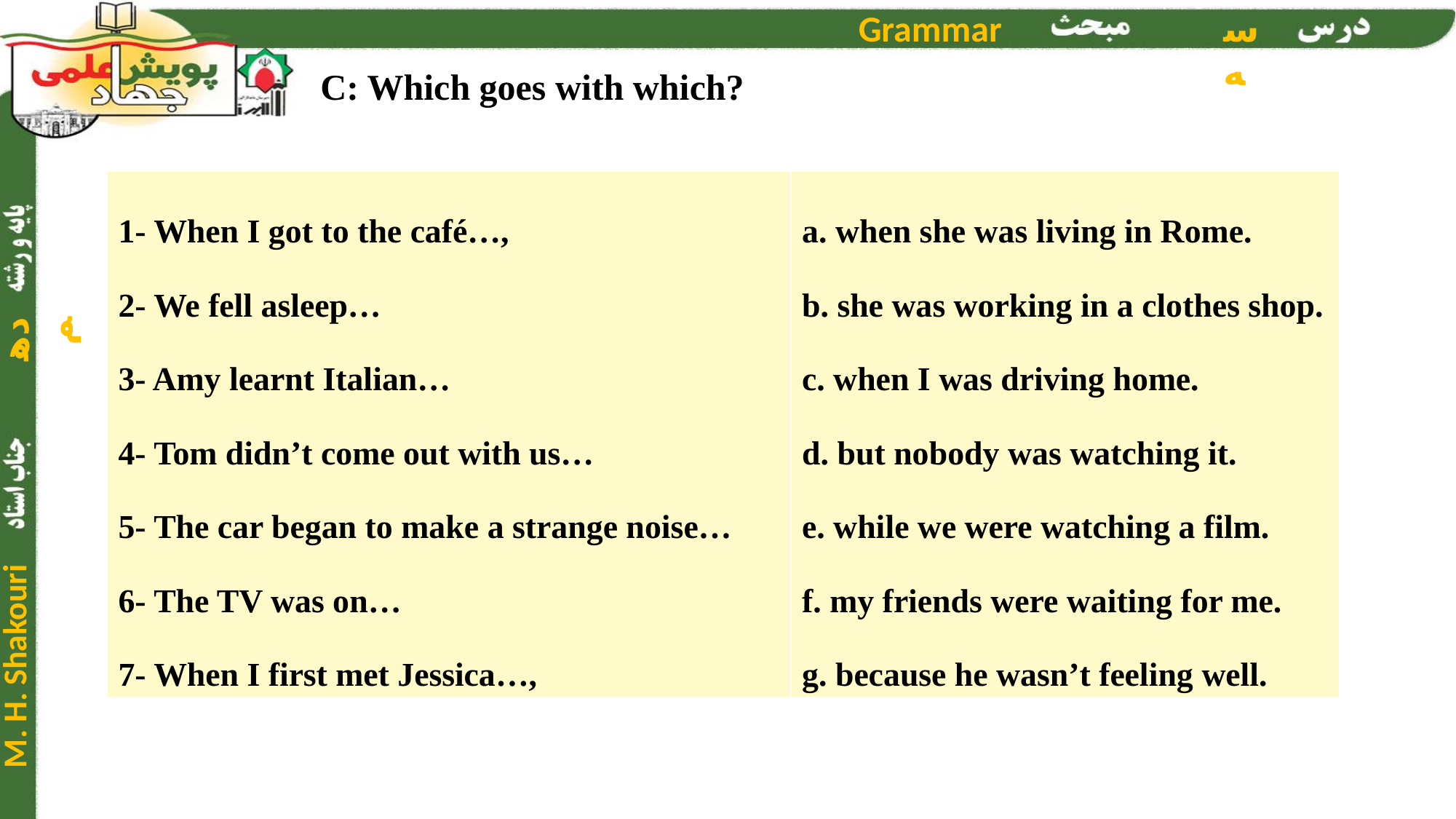

C: Which goes with which?
| 1- When I got to the café…, 2- We fell asleep… 3- Amy learnt Italian… 4- Tom didn’t come out with us… 5- The car began to make a strange noise… 6- The TV was on… 7- When I first met Jessica…, | a. when she was living in Rome. b. she was working in a clothes shop. c. when I was driving home. d. but nobody was watching it. e. while we were watching a film. f. my friends were waiting for me. g. because he wasn’t feeling well. |
| --- | --- |